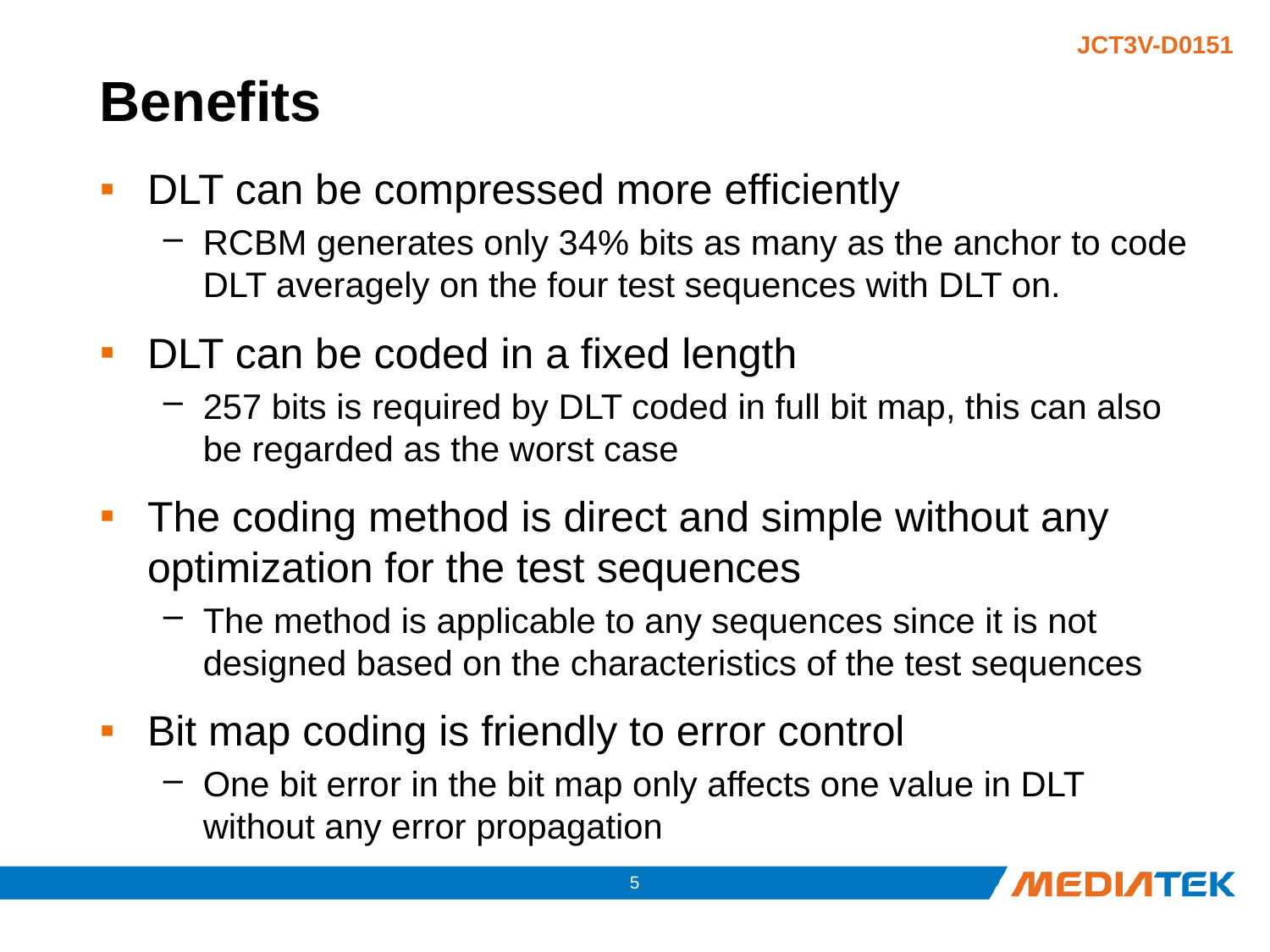

# Benefits
DLT can be compressed more efficiently
RCBM generates only 34% bits as many as the anchor to code DLT averagely on the four test sequences with DLT on.
DLT can be coded in a fixed length
257 bits is required by DLT coded in full bit map, this can also be regarded as the worst case
The coding method is direct and simple without any optimization for the test sequences
The method is applicable to any sequences since it is not designed based on the characteristics of the test sequences
Bit map coding is friendly to error control
One bit error in the bit map only affects one value in DLT without any error propagation

5